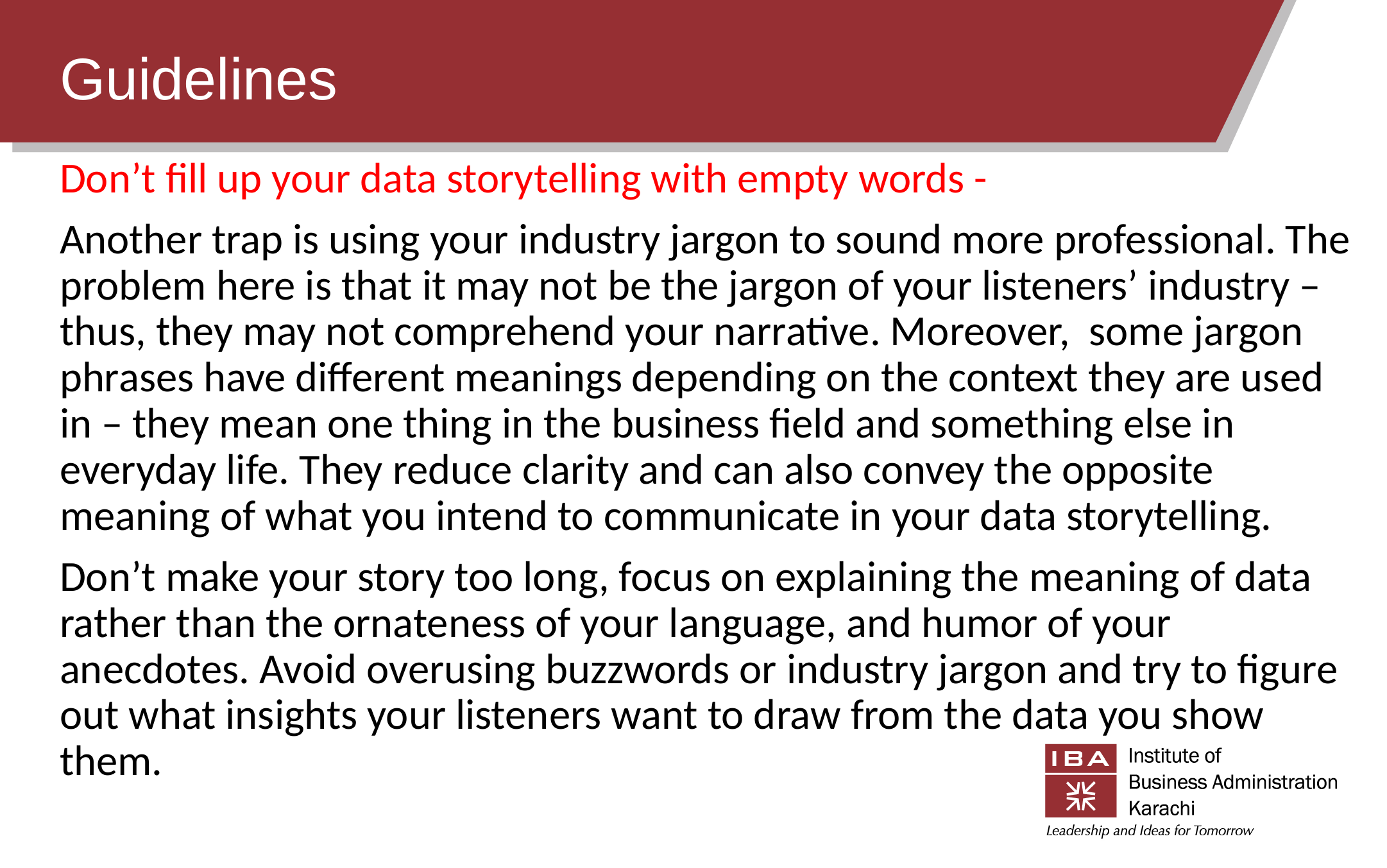

# Guidelines
Don’t fill up your data storytelling with empty words -
Another trap is using your industry jargon to sound more professional. The problem here is that it may not be the jargon of your listeners’ industry – thus, they may not comprehend your narrative. Moreover,  some jargon phrases have different meanings depending on the context they are used in – they mean one thing in the business field and something else in everyday life. They reduce clarity and can also convey the opposite meaning of what you intend to communicate in your data storytelling.
Don’t make your story too long, focus on explaining the meaning of data rather than the ornateness of your language, and humor of your anecdotes. Avoid overusing buzzwords or industry jargon and try to figure out what insights your listeners want to draw from the data you show them.